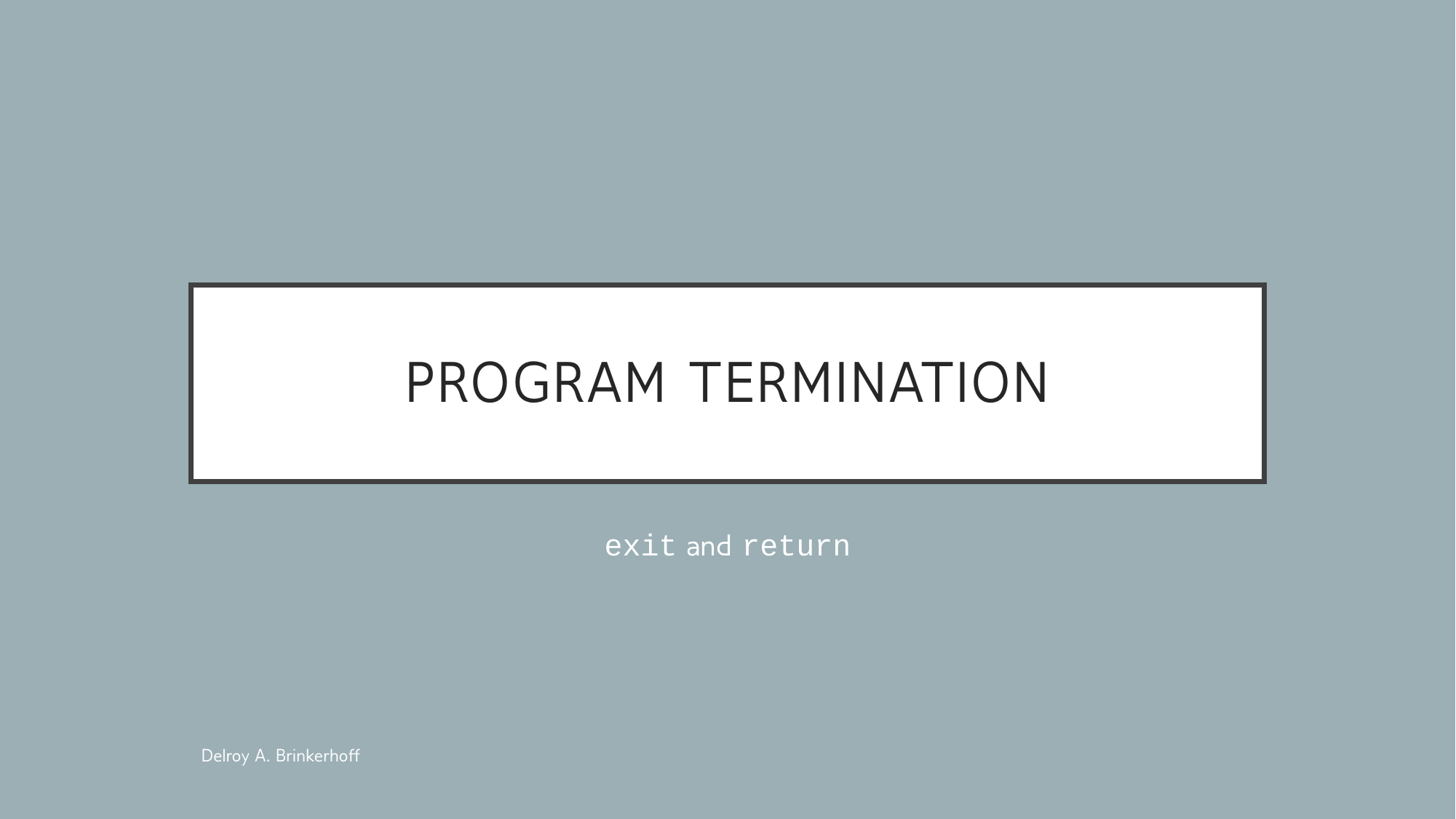

# Program Termination
exit and return
Delroy A. Brinkerhoff